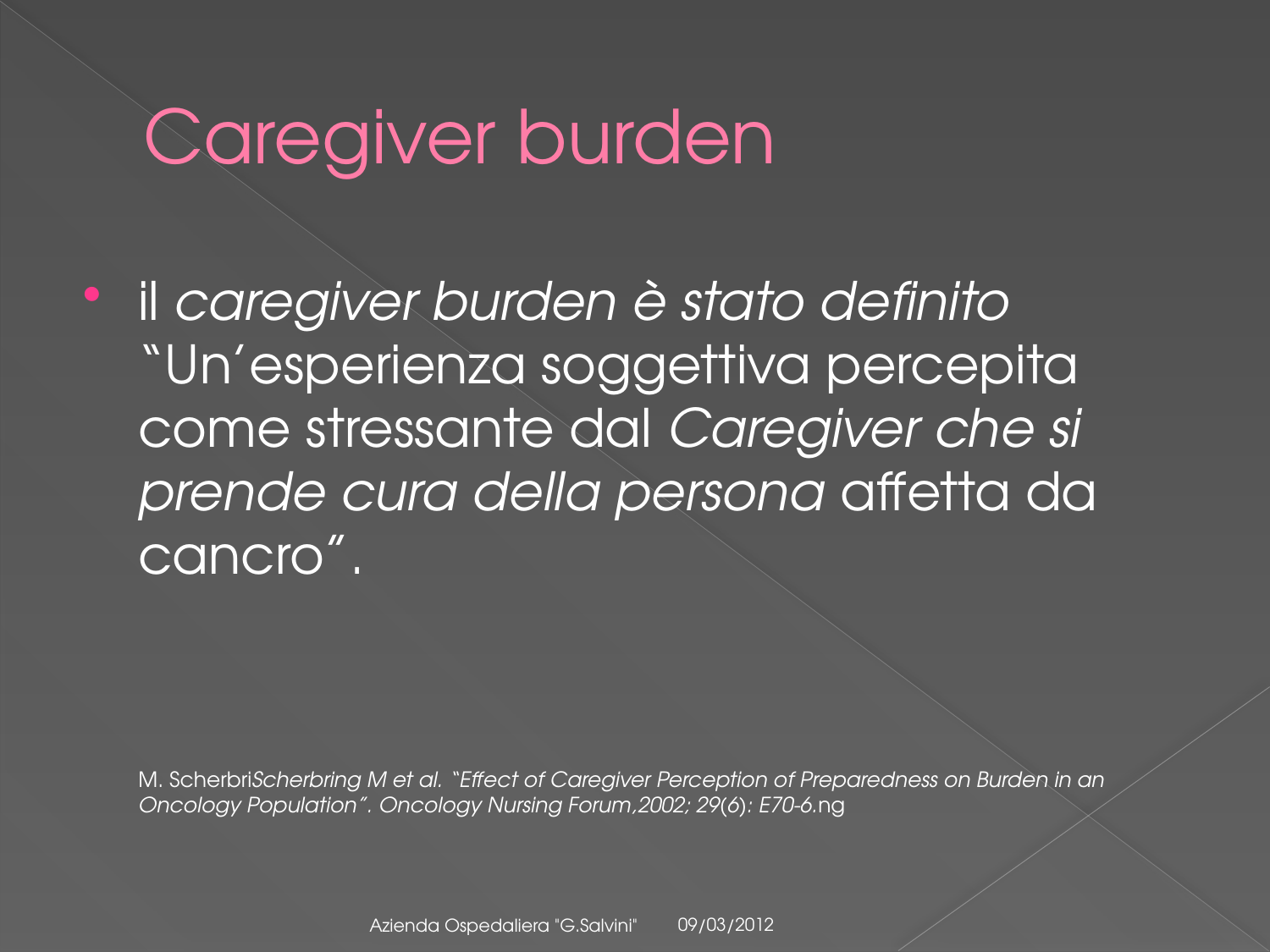

# Caregiver burden
il caregiver burden è stato definito  “Un’esperienza soggettiva percepita come stressante dal Caregiver che si prende cura della persona affetta da cancro”.

         M. ScherbriScherbring M et al. “Effect of Caregiver Perception of Preparedness on Burden in an Oncology Population”. Oncology Nursing Forum,2002; 29(6): E70-6.ng
09/03/2012
Azienda Ospedaliera "G.Salvini"